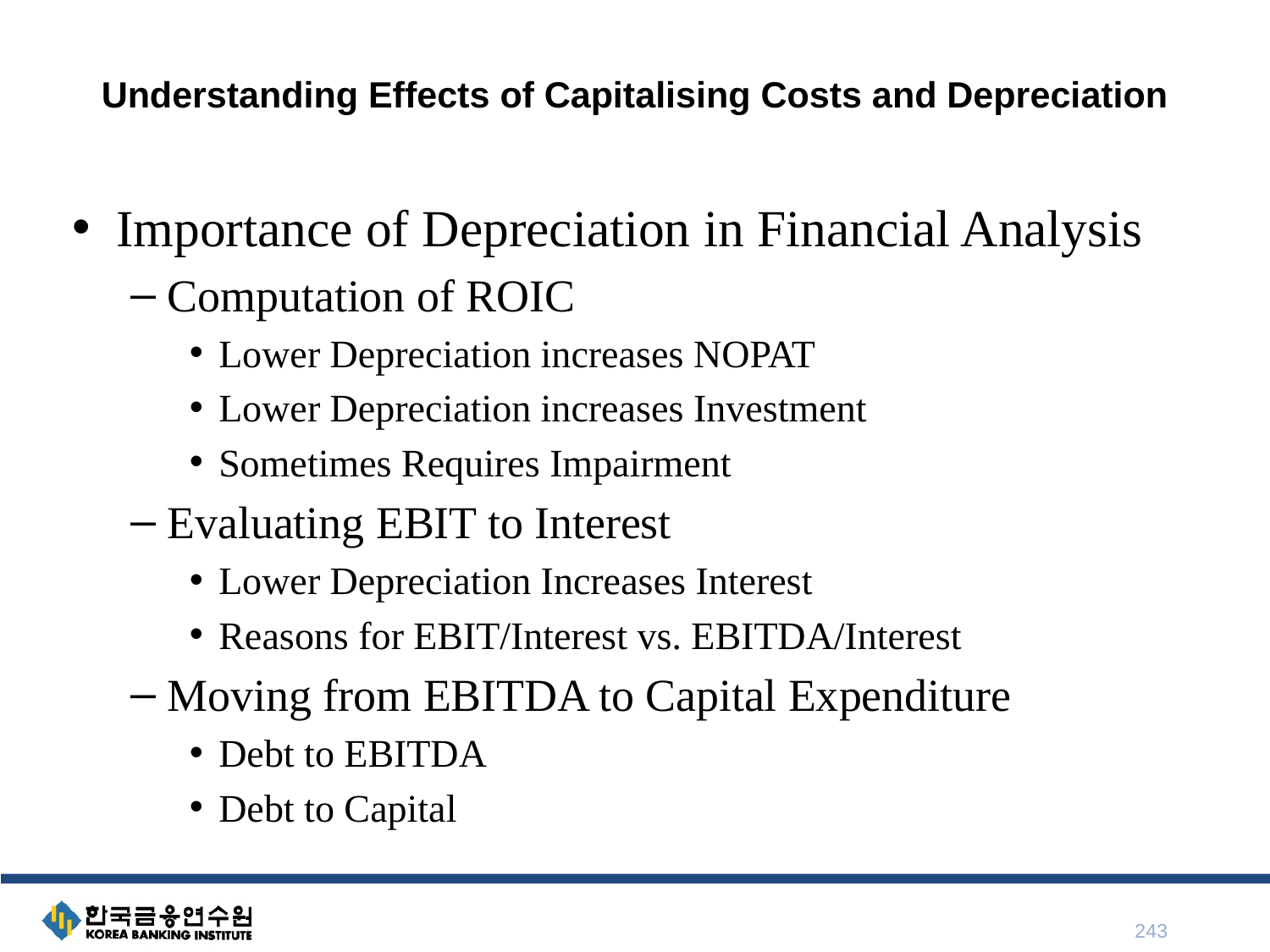

# Understanding Effects of Capitalising Costs and Depreciation
Importance of Depreciation in Financial Analysis
Computation of ROIC
Lower Depreciation increases NOPAT
Lower Depreciation increases Investment
Sometimes Requires Impairment
Evaluating EBIT to Interest
Lower Depreciation Increases Interest
Reasons for EBIT/Interest vs. EBITDA/Interest
Moving from EBITDA to Capital Expenditure
Debt to EBITDA
Debt to Capital

243